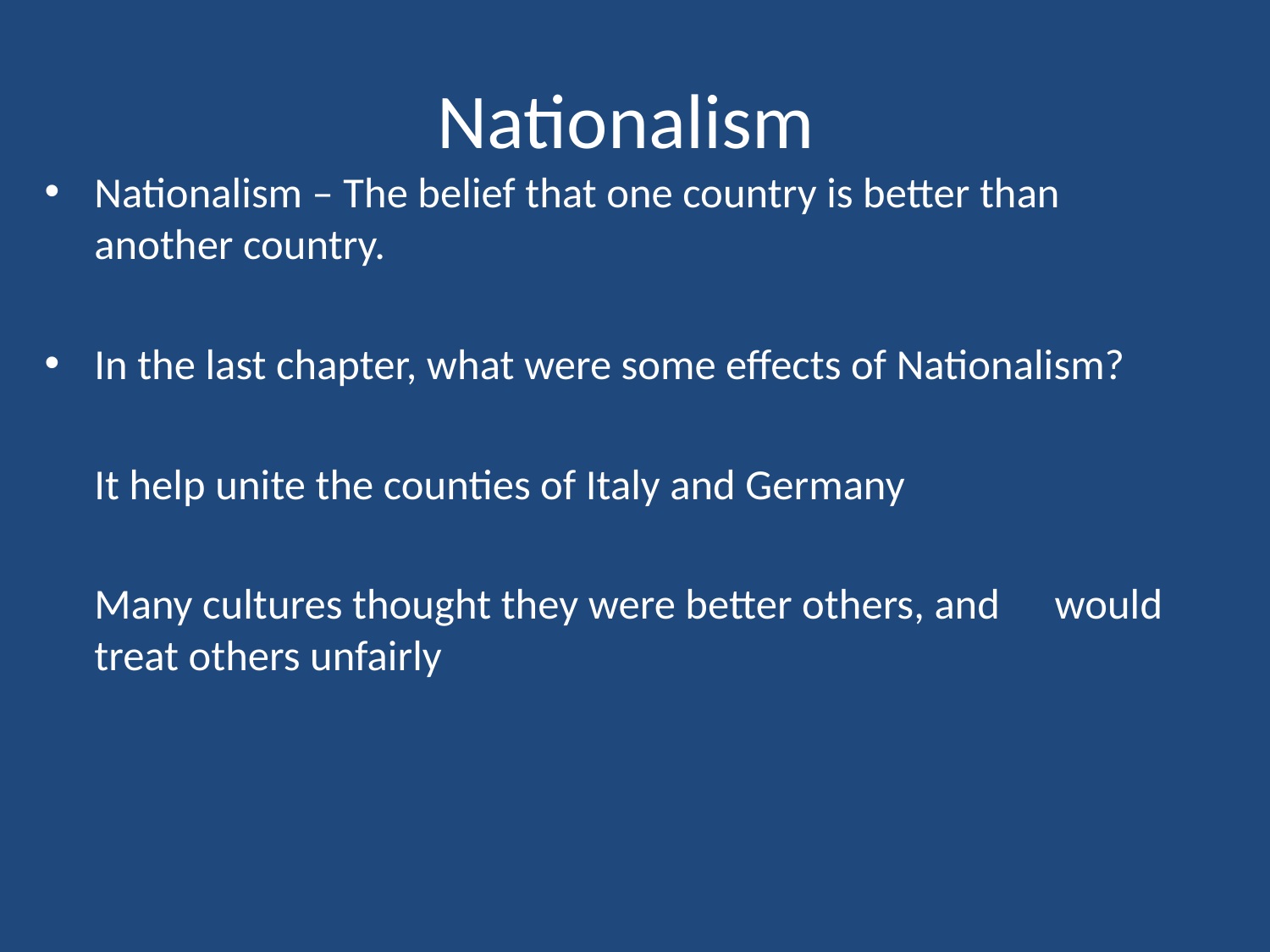

# Nationalism
Nationalism – The belief that one country is better than another country.

In the last chapter, what were some effects of Nationalism?

		It help unite the counties of Italy and Germany

		Many cultures thought they were better others, and 	would    	treat others unfairly